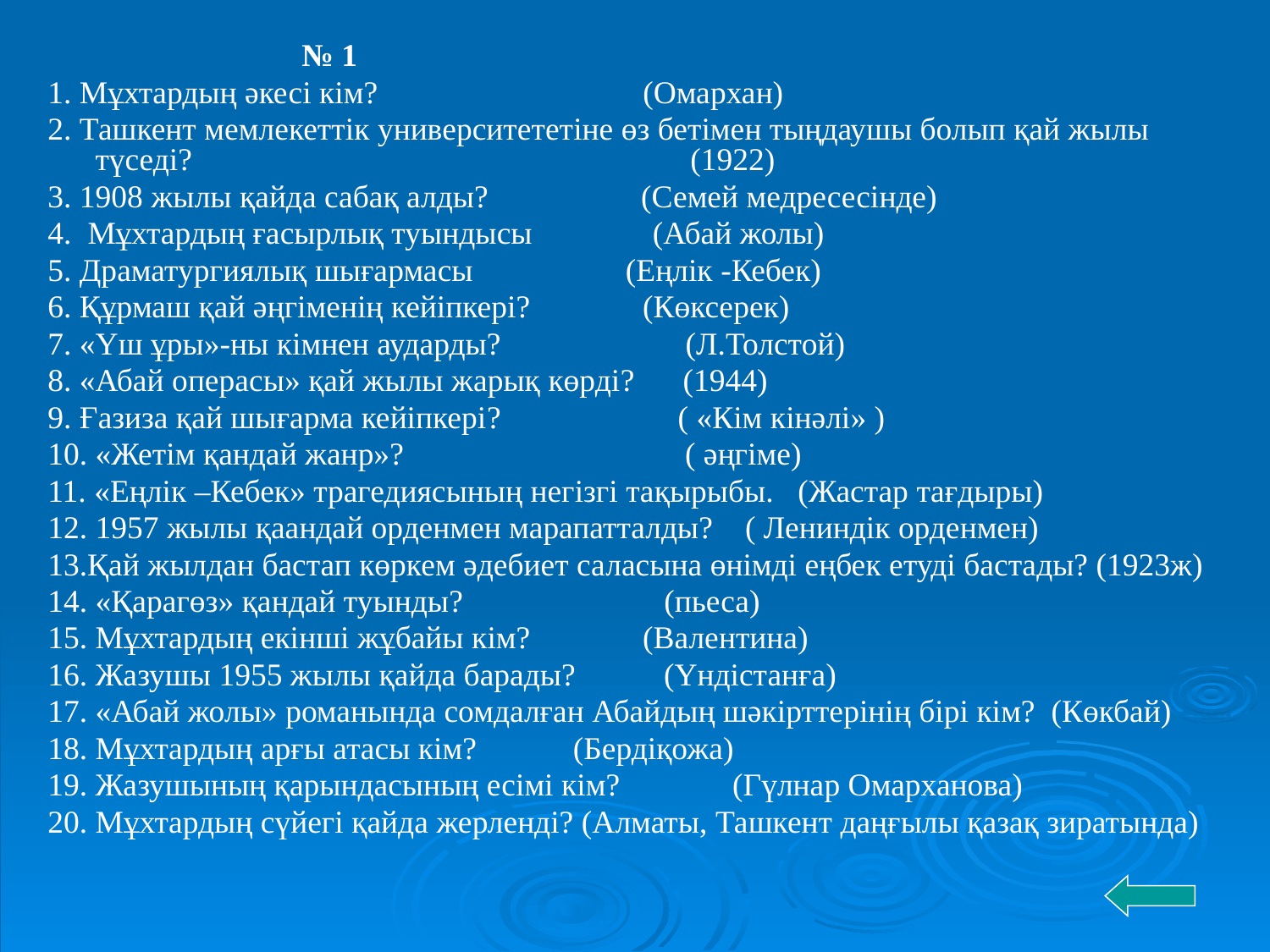

№ 1
1. Мұхтардың әкесі кім?                                 (Омархан)
2. Ташкент мемлекеттік университететіне өз бетімен тыңдаушы болып қай жылы түседі?                                                              (1922)
3. 1908 жылы қайда сабақ алды?                   (Семей медресесінде)
4.  Мұхтардың ғасырлық туындысы               (Абай жолы)
5. Драматургиялық шығармасы                   (Еңлік -Кебек)
6. Құрмаш қай әңгіменің кейіпкері?              (Көксерек)
7. «Үш ұры»-ны кімнен аударды?                       (Л.Толстой)
8. «Абай операсы» қай жылы жарық көрді?      (1944)
9. Ғазиза қай шығарма кейіпкері?                      ( «Кім кінәлі» )
10. «Жетім қандай жанр»?                                   ( әңгіме)
11. «Еңлік –Кебек» трагедиясының негізгі тақырыбы.   (Жастар тағдыры)
12. 1957 жылы қаандай орденмен марапатталды?    ( Лениндік орденмен)
13.Қай жылдан бастап көркем әдебиет саласына өнімді еңбек етуді бастады? (1923ж)
14. «Қарагөз» қандай туынды?                         (пьеса)
15. Мұхтардың екінші жұбайы кім?              (Валентина)
16. Жазушы 1955 жылы қайда барады?           (Үндістанға)
17. «Абай жолы» романында сомдалған Абайдың шәкірттерінің бірі кім?  (Көкбай)
18. Мұхтардың арғы атасы кім?            (Бердіқожа)
19. Жазушының қарындасының есімі кім?              (Гүлнар Омарханова)
20. Мұхтардың сүйегі қайда жерленді? (Алматы, Ташкент даңғылы қазақ зиратында)